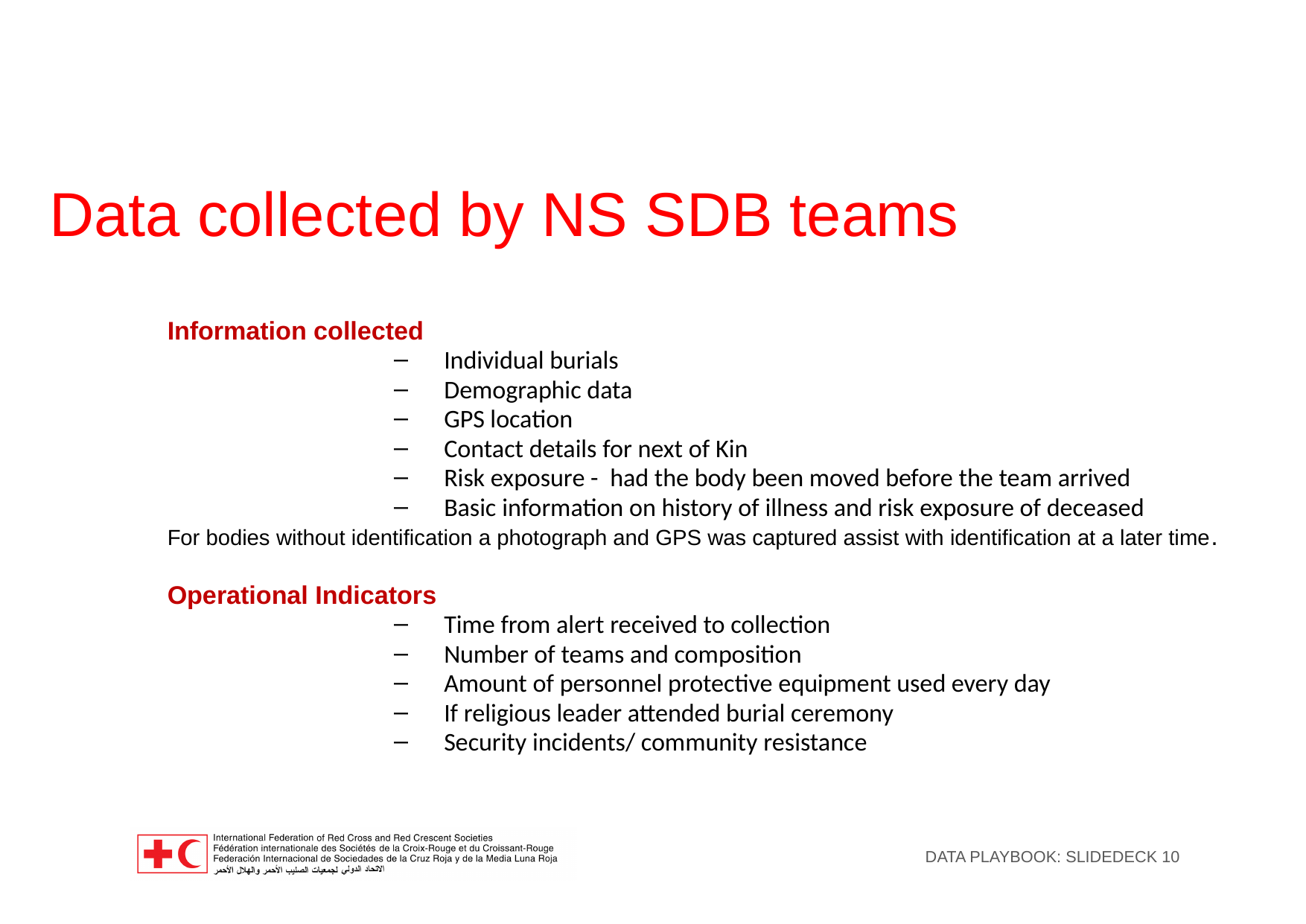

Data collected by NS SDB teams
Information collected
Individual burials
Demographic data
GPS location
Contact details for next of Kin
Risk exposure -  had the body been moved before the team arrived
Basic information on history of illness and risk exposure of deceased
For bodies without identification a photograph and GPS was captured assist with identification at a later time.

Operational Indicators
Time from alert received to collection
Number of teams and composition
Amount of personnel protective equipment used every day
If religious leader attended burial ceremony
Security incidents/ community resistance